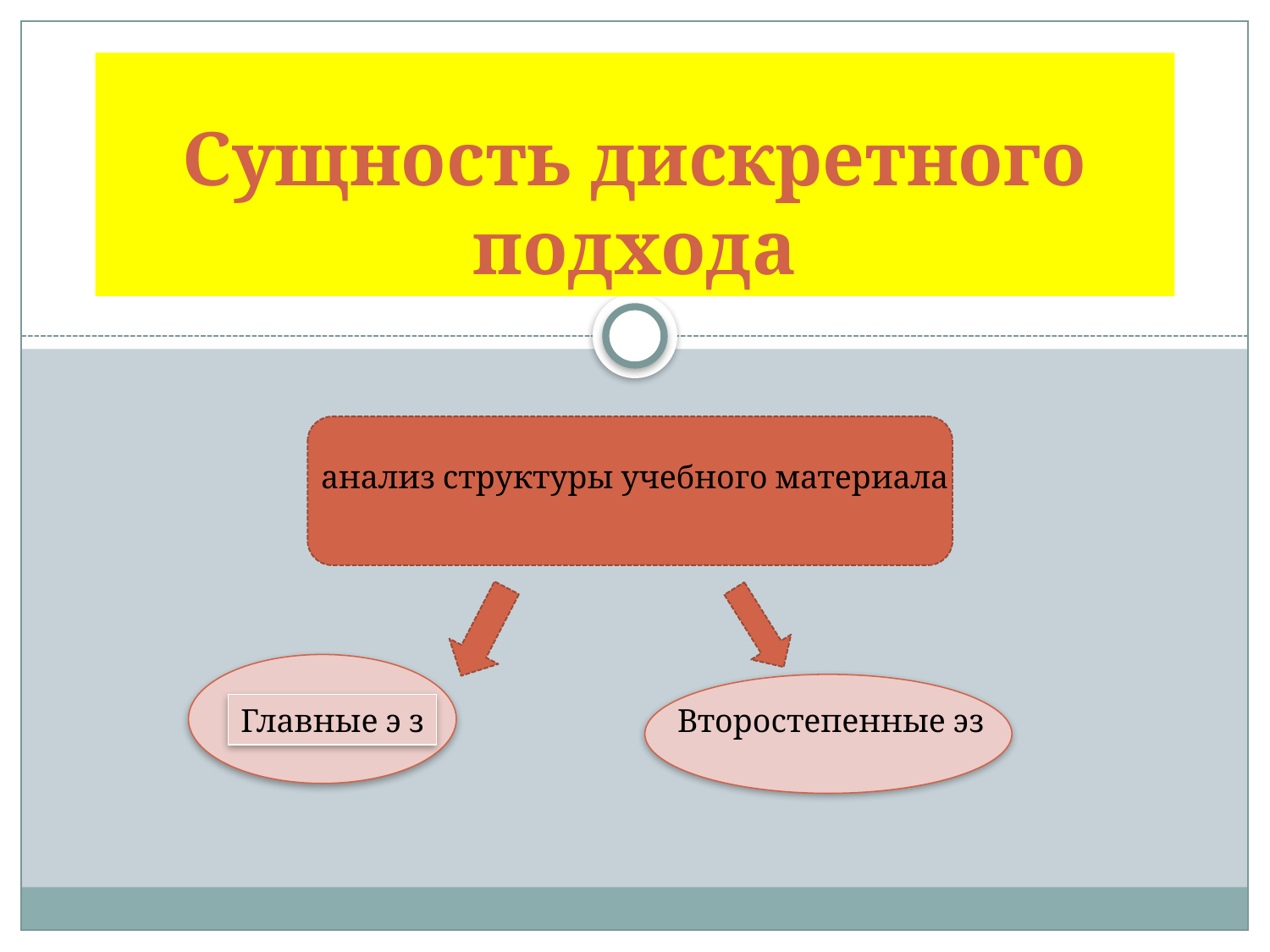

# Сущность дискретного подхода

анализ структуры учебного материала

Главные э з
Второстепенные эз